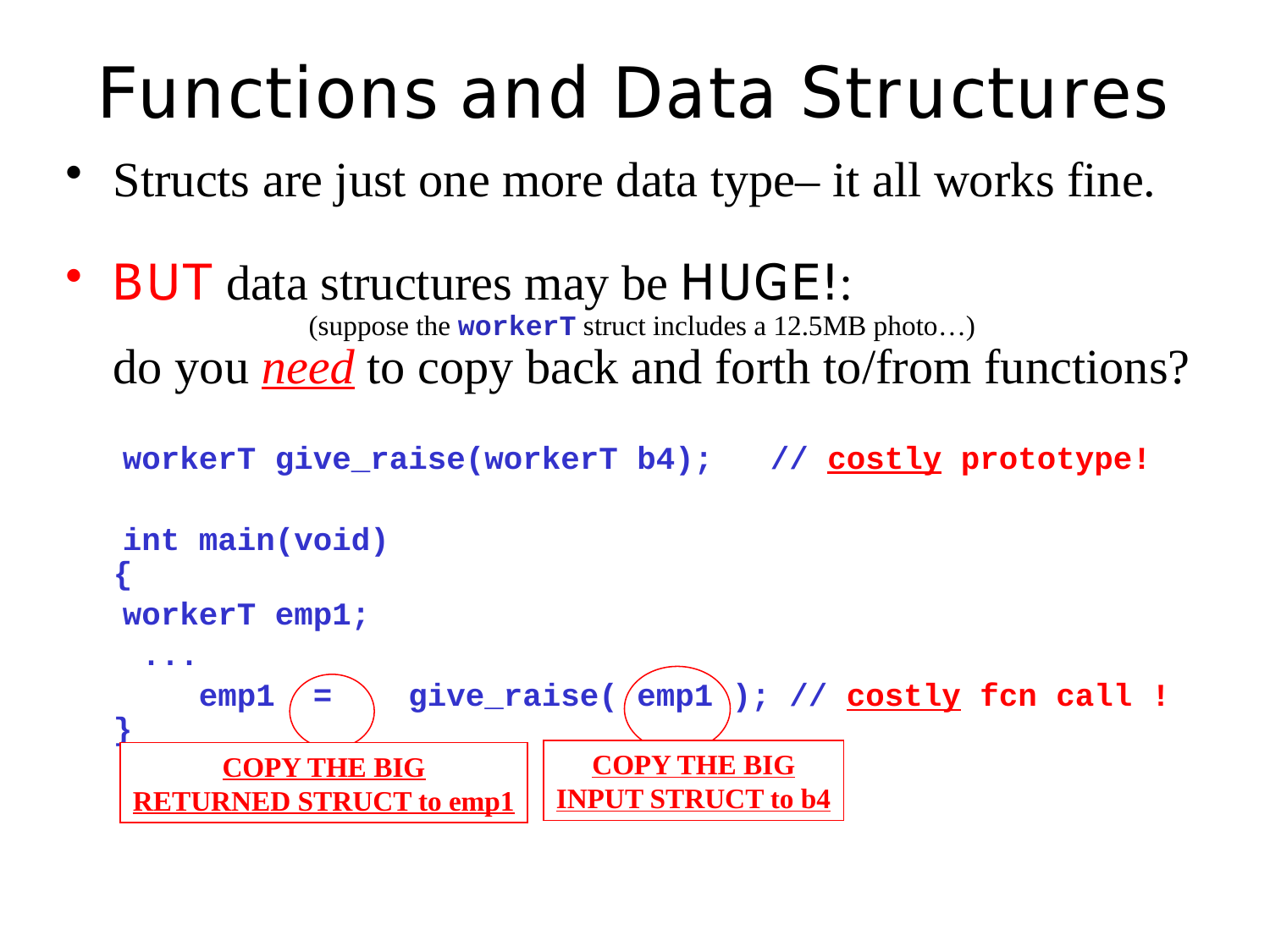

# Functions and Data Structures
Structs are just one more data type– it all works fine.
BUT data structures may be HUGE!:
                            (suppose the workerT struct includes a 12.5MB photo…)
do you need to copy back and forth to/from functions?

   workerT give_raise(workerT b4);   // costly prototype!

   int main(void)
{
   workerT emp1;
    ...
       emp1  =    give_raise( emp1 ); // costly fcn call !
}

COPY THE BIG
INPUT STRUCT to b4
COPY THE BIG
RETURNED STRUCT to emp1